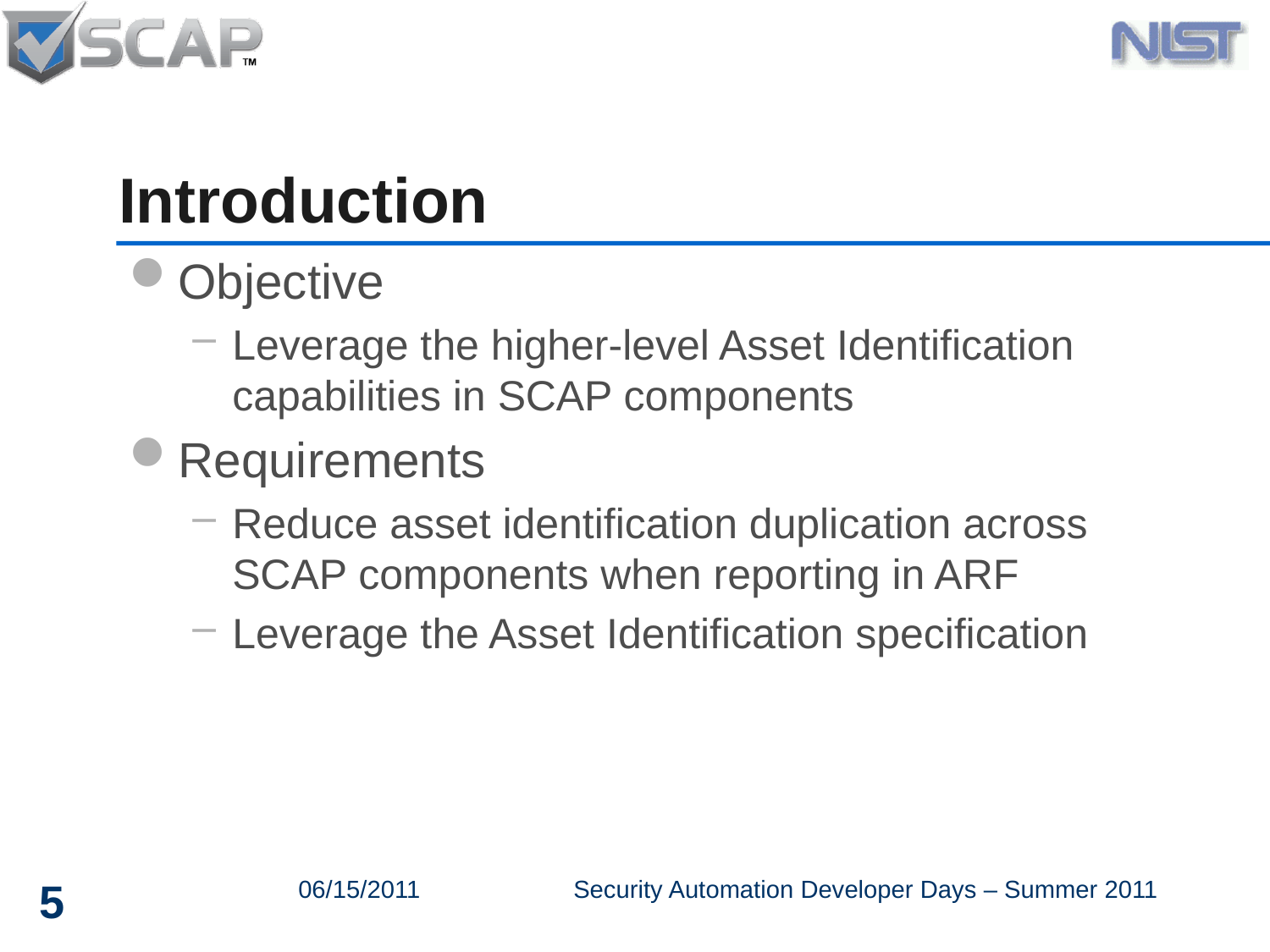

# Introduction
Objective
Leverage the higher-level Asset Identification capabilities in SCAP components
Requirements
Reduce asset identification duplication across SCAP components when reporting in ARF
Leverage the Asset Identification specification
5
06/15/2011
Security Automation Developer Days – Summer 2011